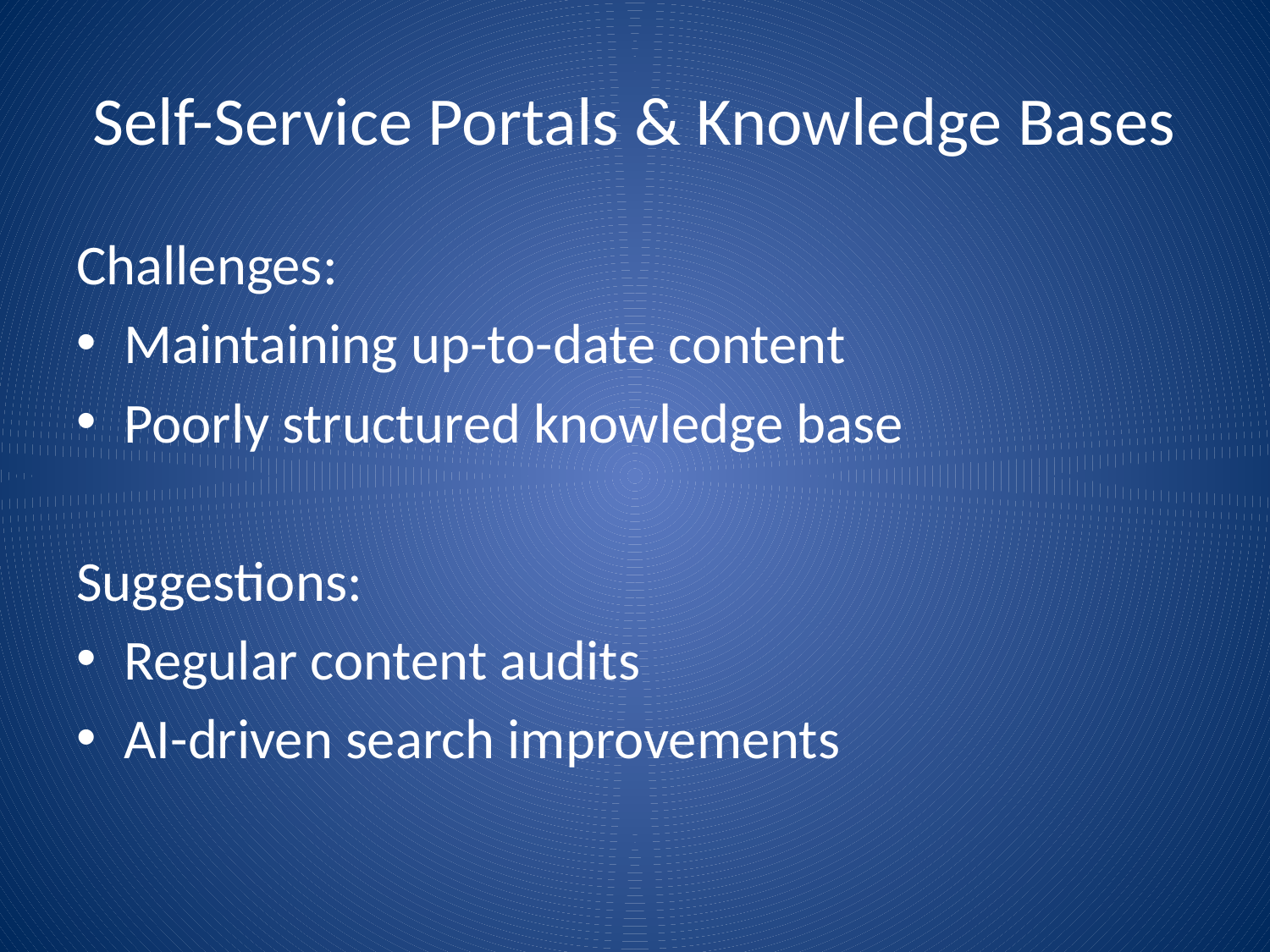

# Self-Service Portals & Knowledge Bases
Challenges:
Maintaining up-to-date content
Poorly structured knowledge base

Suggestions:
Regular content audits
AI-driven search improvements